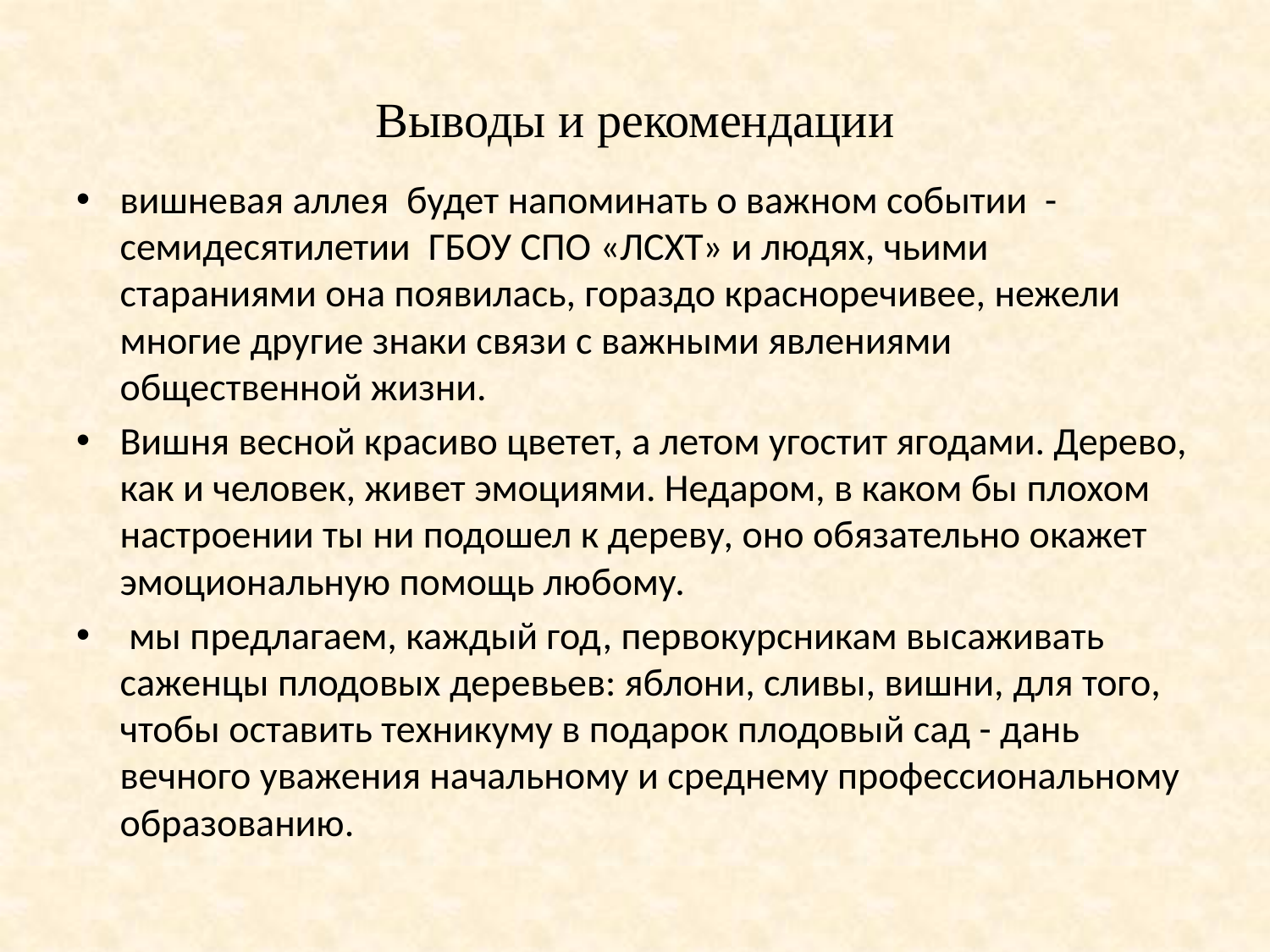

# Выводы и рекомендации
вишневая аллея  будет напоминать о важном событии  - семидесятилетии  ГБОУ СПО «ЛСХТ» и людях, чьими стараниями она появилась, гораздо красноречивее, нежели многие другие знаки связи с важными явлениями общественной жизни.
Вишня весной красиво цветет, а летом угостит ягодами. Дерево, как и человек, живет эмоциями. Недаром, в каком бы плохом настроении ты ни подошел к дереву, оно обязательно окажет эмоциональную помощь любому.
 мы предлагаем, каждый год, первокурсникам высаживать саженцы плодовых деревьев: яблони, сливы, вишни, для того, чтобы оставить техникуму в подарок плодовый сад - дань вечного уважения начальному и среднему профессиональному образованию.